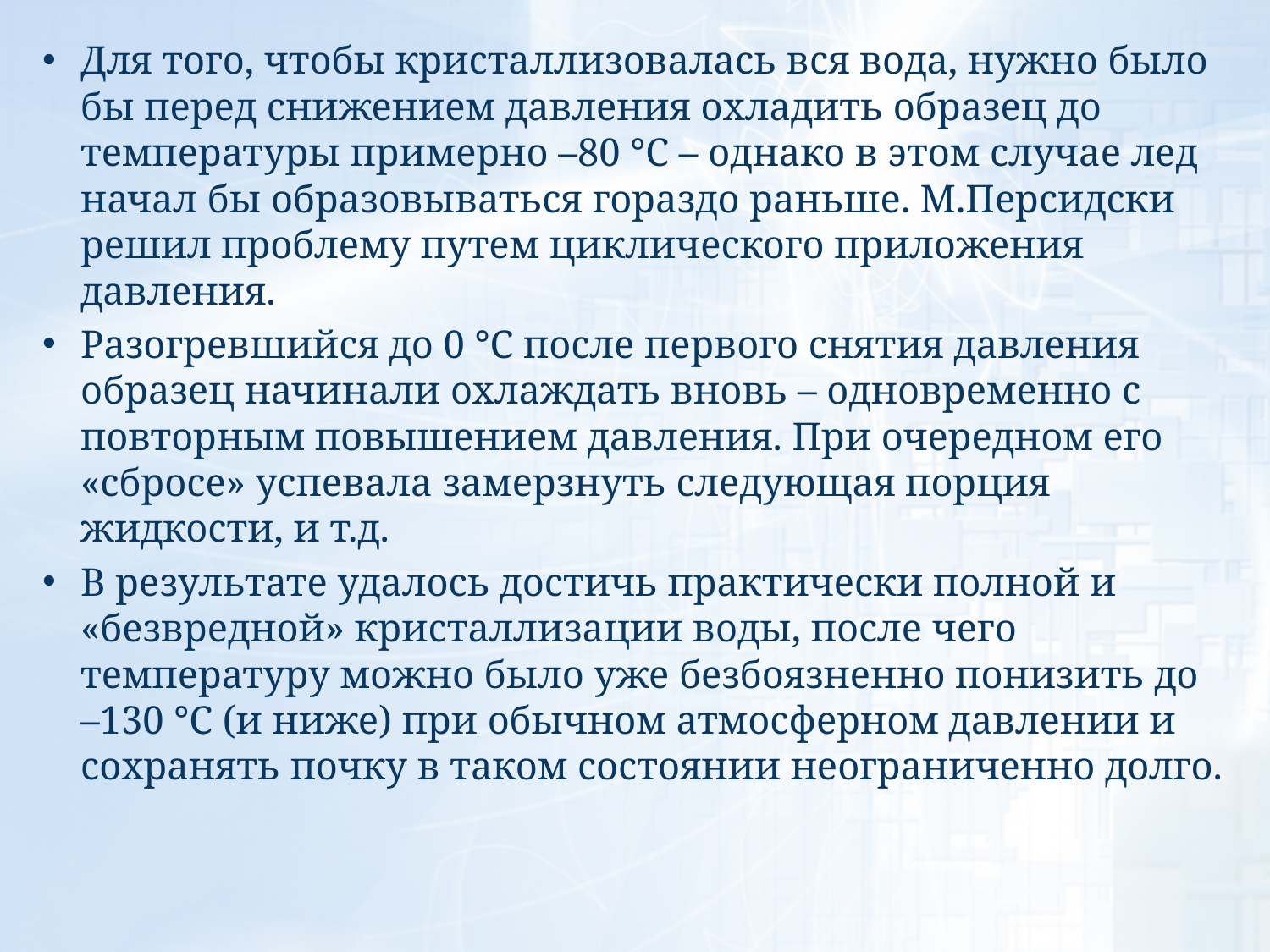

Для того, чтобы кристаллизовалась вся вода, нужно было бы перед снижением давления охладить образец до температуры примерно –80 °С – однако в этом случае лед начал бы образовываться гораздо раньше. М.Персидски решил проблему путем циклического приложения давления.
Разогревшийся до 0 °С после первого снятия давления образец начинали охлаждать вновь – одновременно с повторным повышением давления. При очередном его «сбросе» успевала замерзнуть следующая порция жидкости, и т.д.
В результате удалось достичь практически полной и «безвредной» кристаллизации воды, после чего температуру можно было уже безбоязненно понизить до –130 °С (и ниже) при обычном атмосферном давлении и сохранять почку в таком состоянии неограниченно долго.